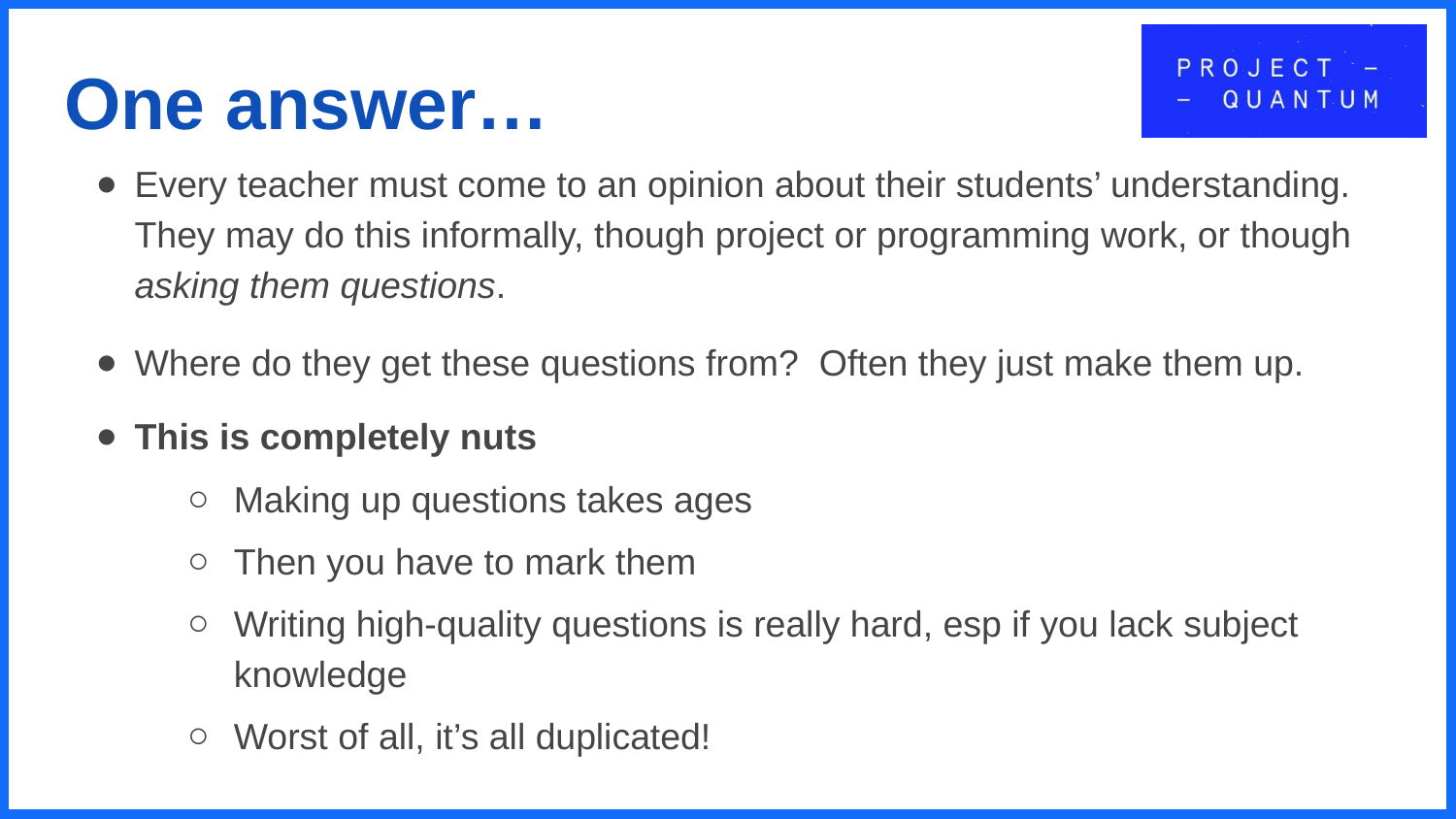

# One answer…
Every teacher must come to an opinion about their students’ understanding. They may do this informally, though project or programming work, or though asking them questions.
Where do they get these questions from?  Often they just make them up.
This is completely nuts
Making up questions takes ages
Then you have to mark them
Writing high-quality questions is really hard, esp if you lack subject knowledge
Worst of all, it’s all duplicated!